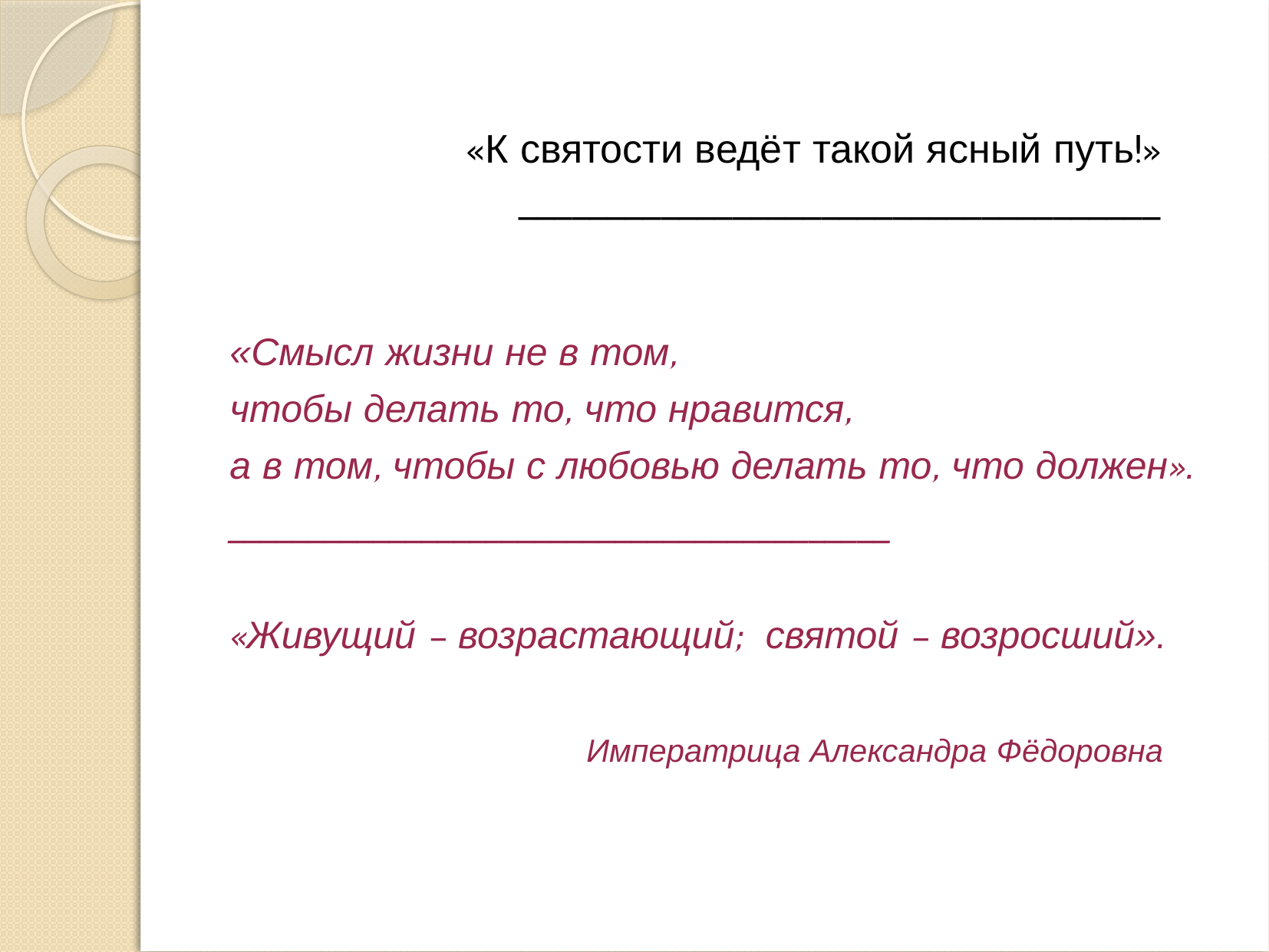

# «К святости ведёт такой ясный путь!» ____________________________________
«Смысл жизни не в том,
чтобы делать то, что нравится,
а в том, чтобы с любовью делать то, что должен».
_________________________________________

«Живущий – возрастающий;  святой – возросший».

                               Императрица Александра Фёдоровна